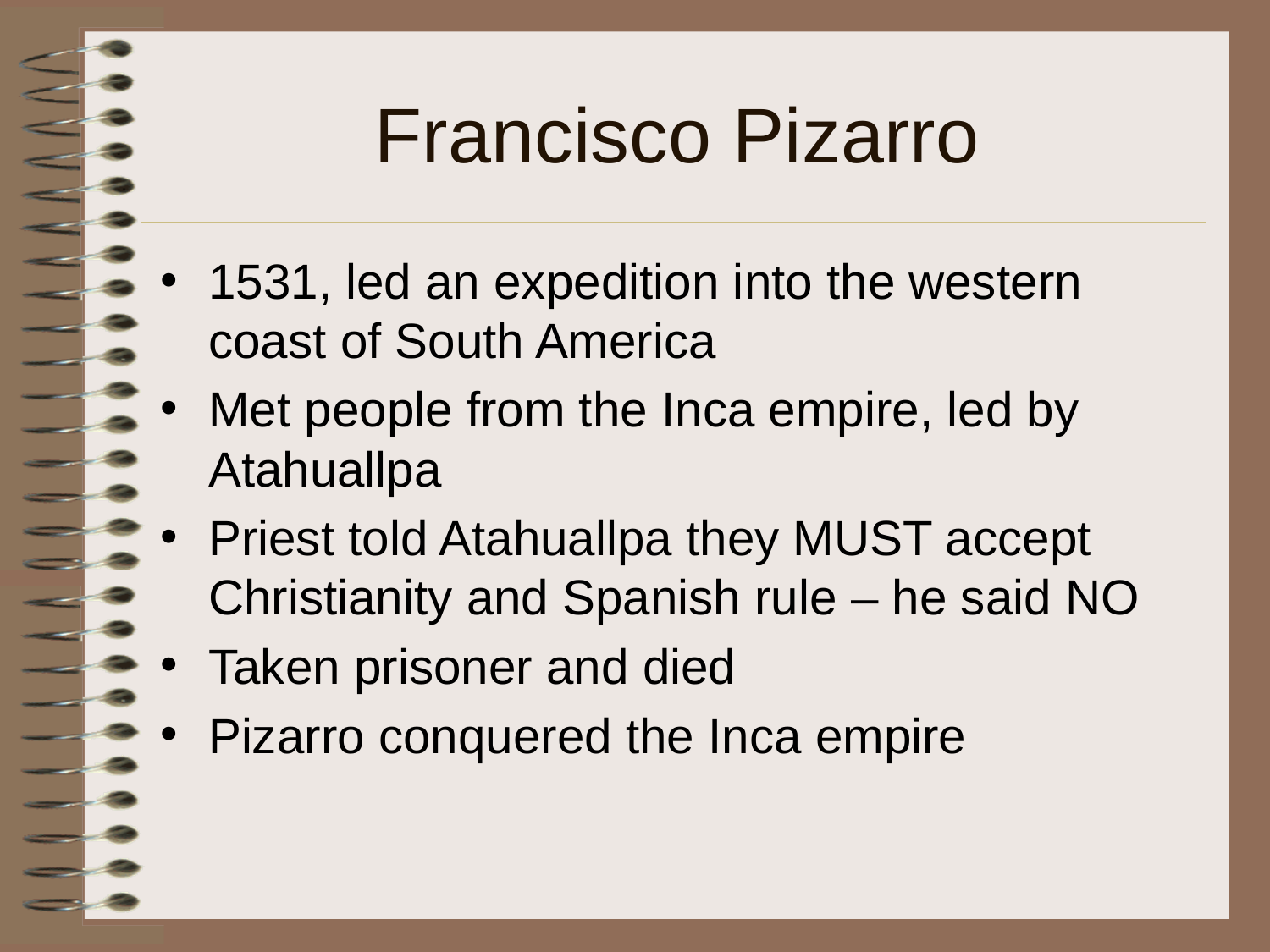

# Francisco Pizarro
1531, led an expedition into the western coast of South America
Met people from the Inca empire, led by Atahuallpa
Priest told Atahuallpa they MUST accept Christianity and Spanish rule – he said NO
Taken prisoner and died
Pizarro conquered the Inca empire